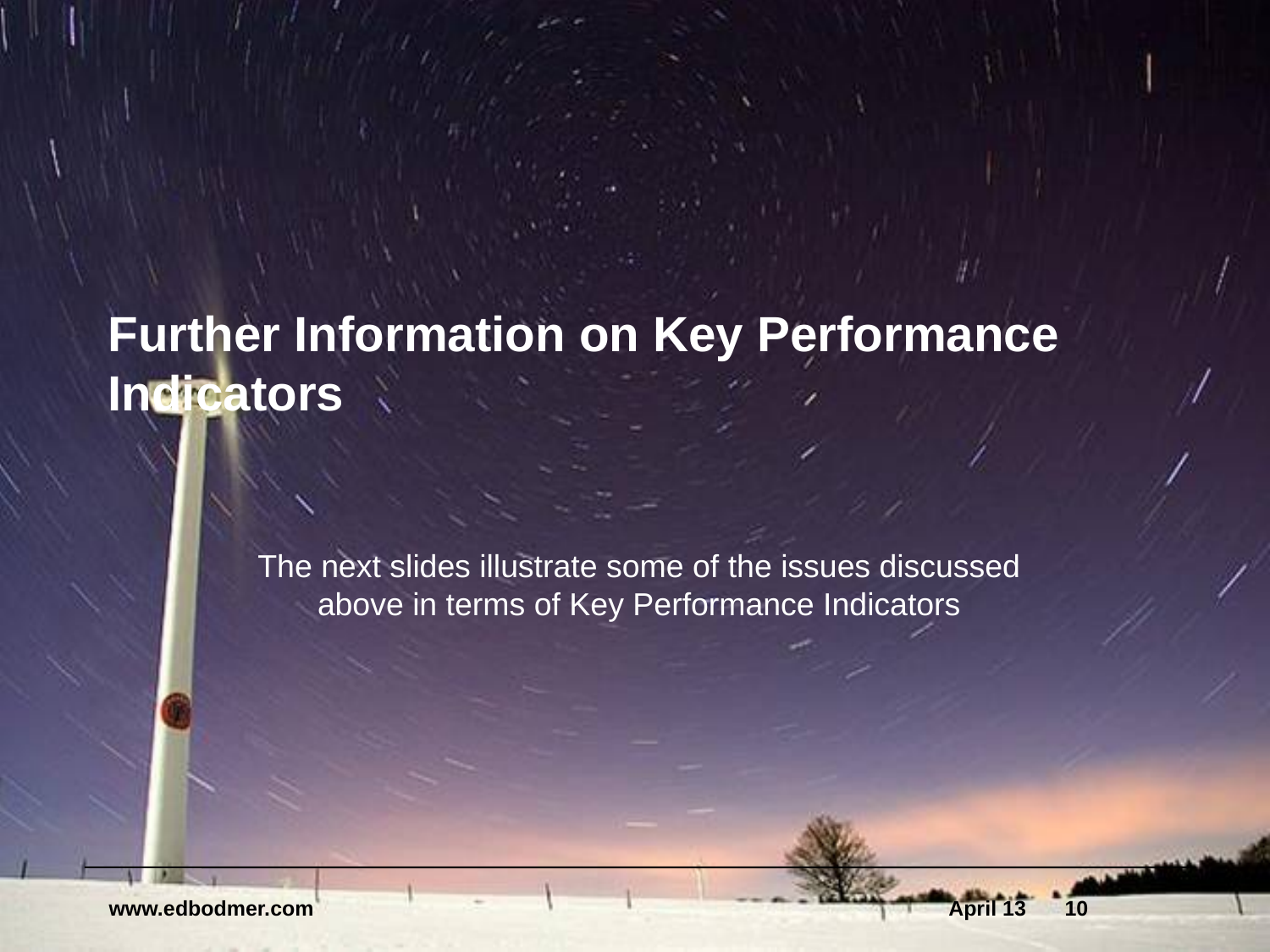

# Further Information on Key Performance Indicators
The next slides illustrate some of the issues discussed above in terms of Key Performance Indicators